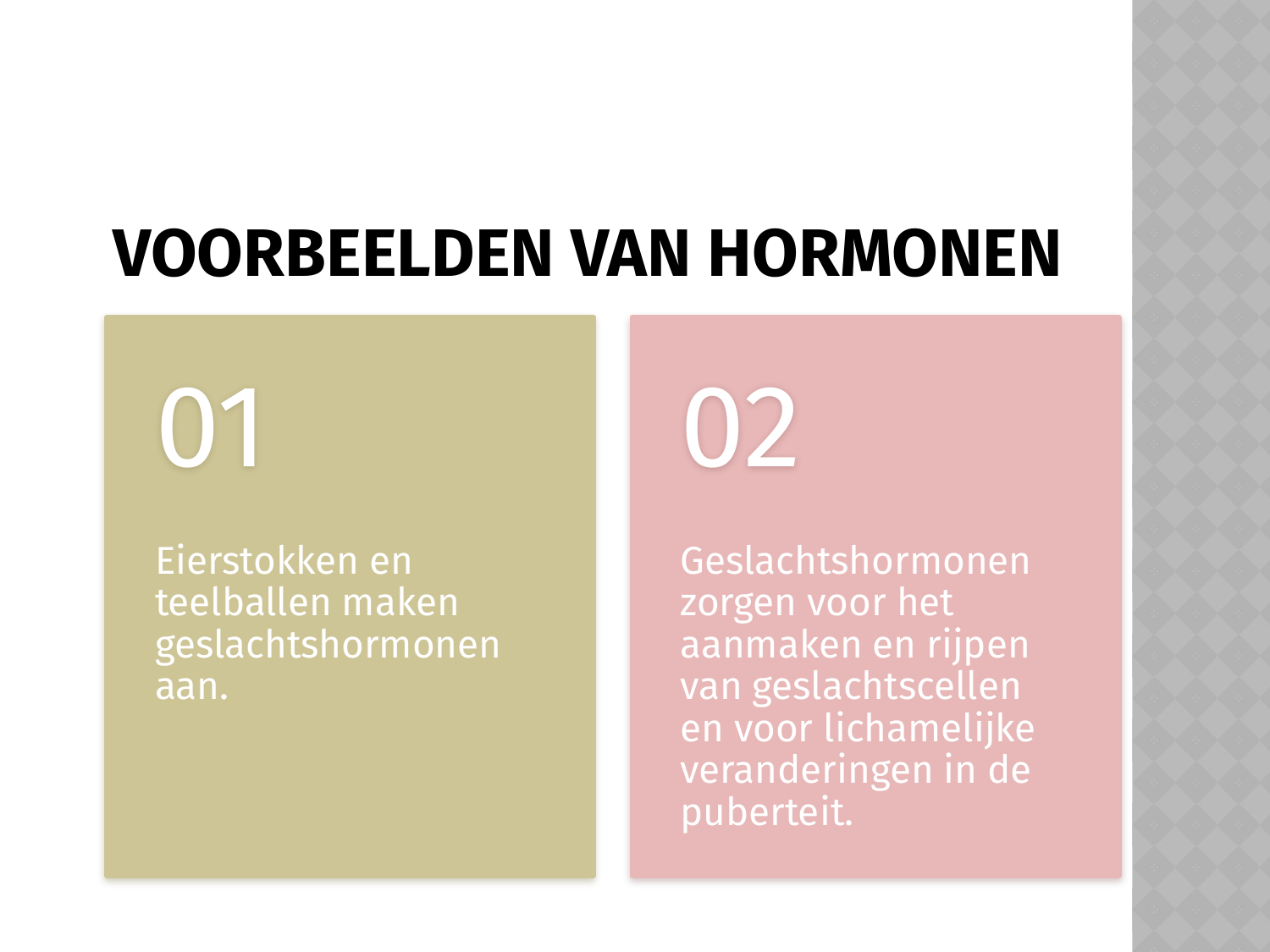

# Voorbeelden van hormonen
Eierstokken en teelballen maken geslachtshormonen aan.
01
Geslachtshormonen zorgen voor het aanmaken en rijpen van geslachtscellen en voor lichamelijke veranderingen in de puberteit.
02